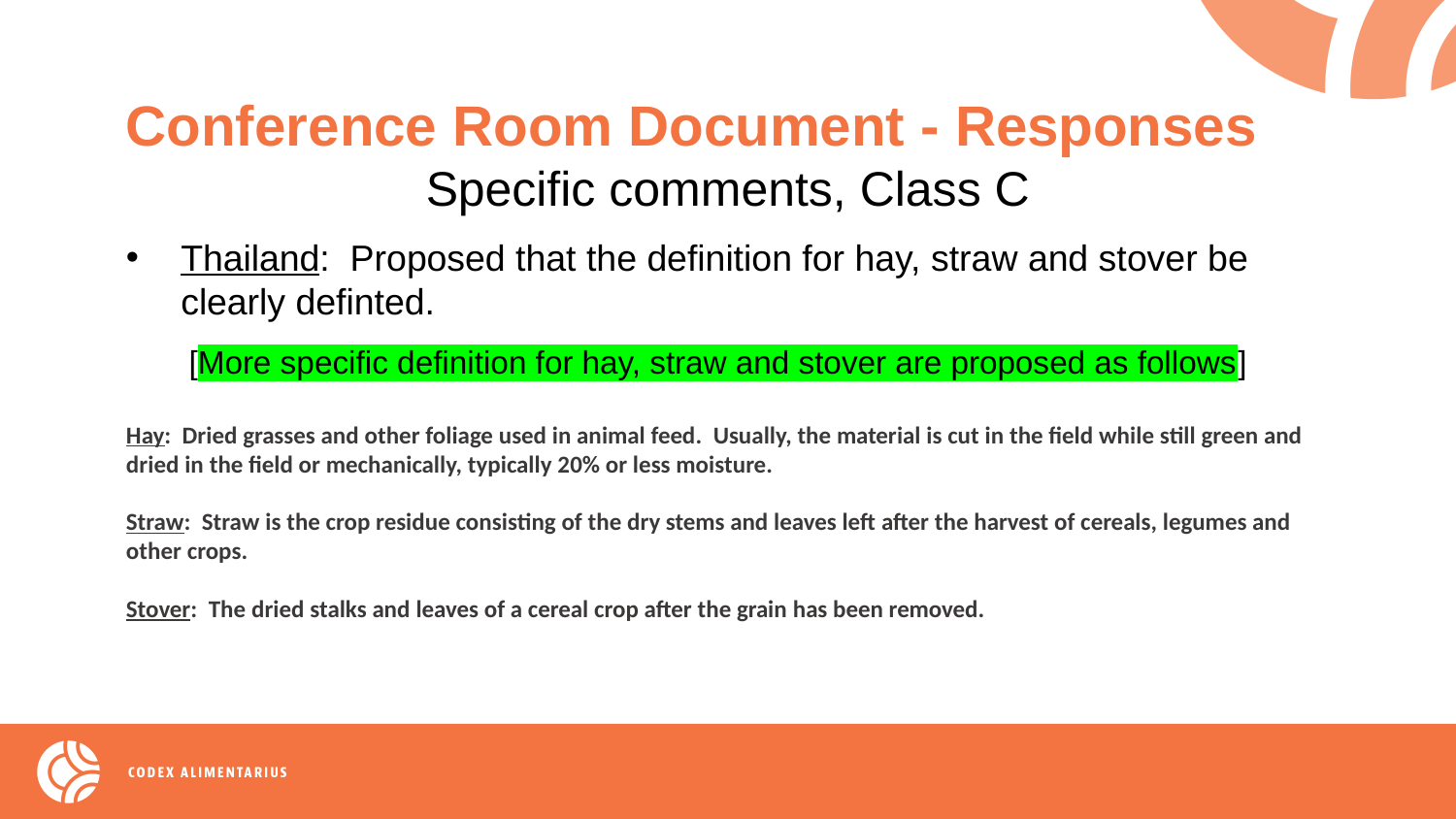

Conference Room Document - Responses
Specific comments, Class C

Thailand:  Proposed that the definition for hay, straw and stover be clearly definted.

       [More specific definition for hay, straw and stover are proposed as follows]

Hay:  Dried grasses and other foliage used in animal feed.  Usually, the material is cut in the field while still green and dried in the field or mechanically, typically 20% or less moisture.

Straw:  Straw is the crop residue consisting of the dry stems and leaves left after the harvest of cereals, legumes and other crops.

Stover:  The dried stalks and leaves of a cereal crop after the grain has been removed.